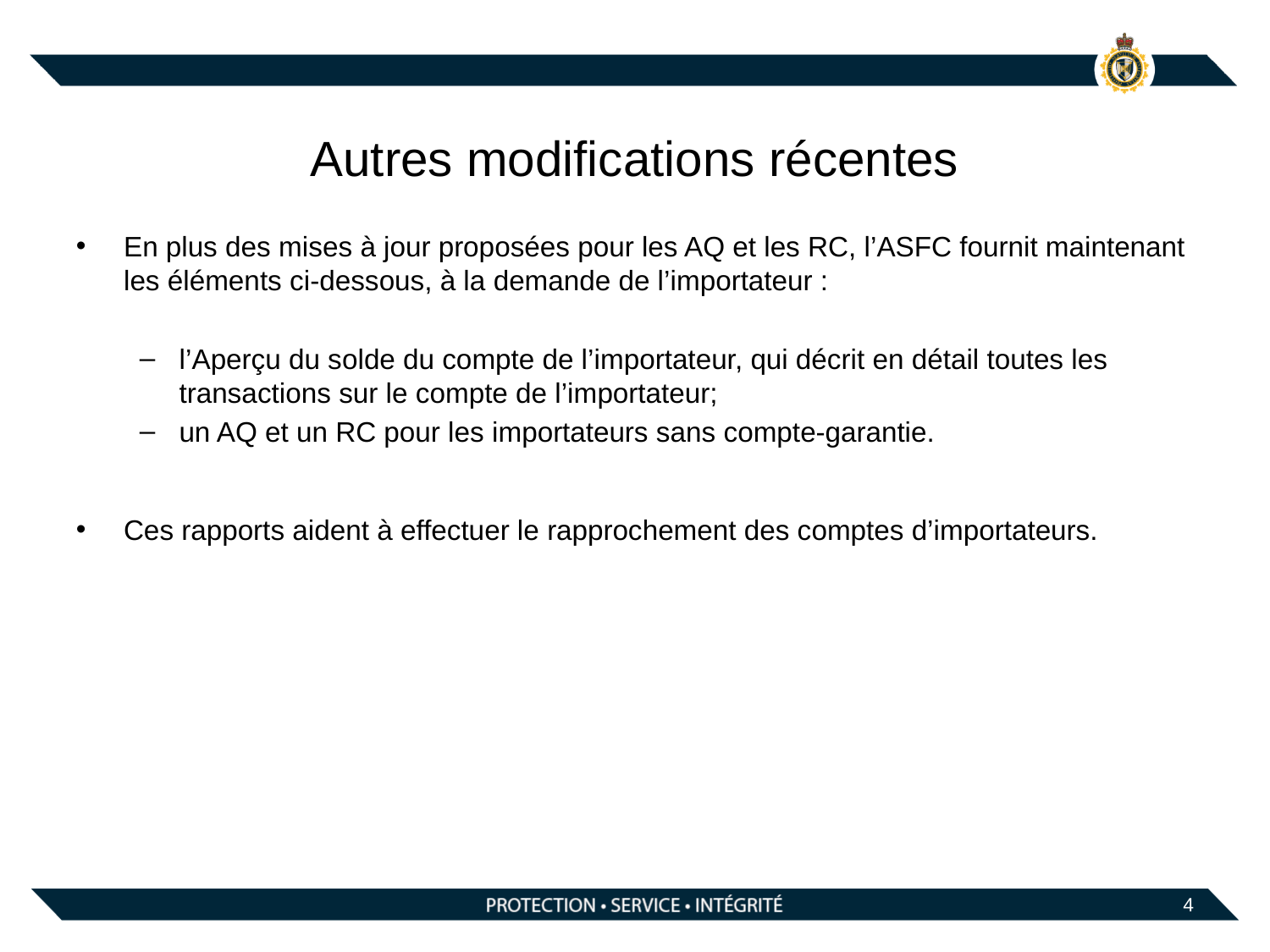

# Autres modifications récentes
En plus des mises à jour proposées pour les AQ et les RC, l’ASFC fournit maintenant les éléments ci-dessous, à la demande de l’importateur :

l’Aperçu du solde du compte de l’importateur, qui décrit en détail toutes les transactions sur le compte de l’importateur;
un AQ et un RC pour les importateurs sans compte-garantie.

Ces rapports aident à effectuer le rapprochement des comptes d’importateurs.